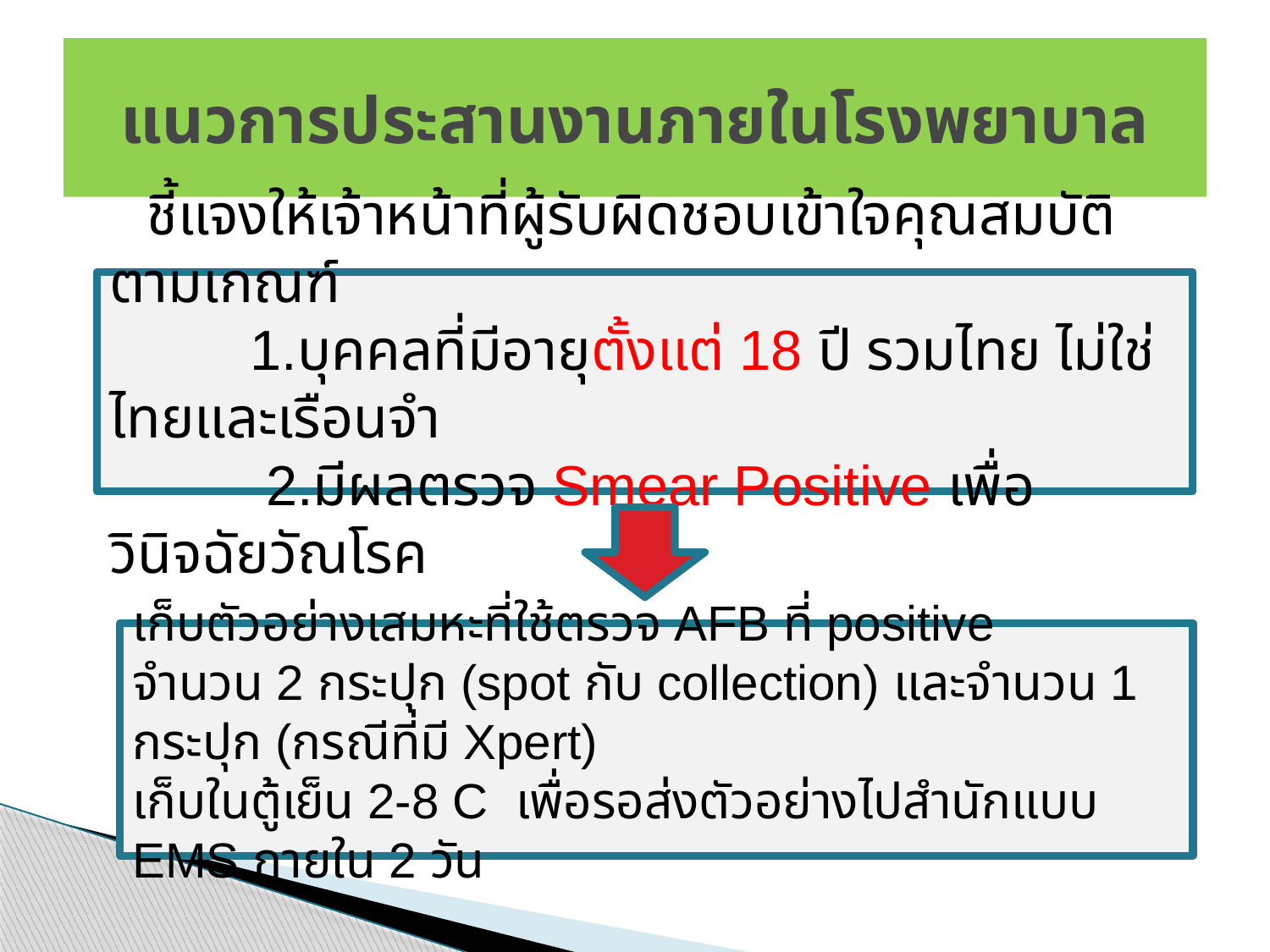

# แนวการประสานงานภายในโรงพยาบาล

 - ชี้แจงให้เจ้าหน้าที่ผู้รับผิดชอบเข้าใจคุณสมบัติตามเกณฑ์
         1.บุคคลที่มีอายุตั้งแต่ 18 ปี รวมไทย ไม่ใช่ไทยและเรือนจำ
          2.มีผลตรวจ Smear Positive เพื่อวินิจฉัยวัณโรค

เก็บตัวอย่างเสมหะที่ใช้ตรวจ AFB ที่ positive
จำนวน 2 กระปุก (spot กับ collection) และจำนวน 1 กระปุก (กรณีที่มี Xpert)
เก็บในตู้เย็น 2-8 C  เพื่อรอส่งตัวอย่างไปสำนักแบบ EMS ภายใน 2 วัน